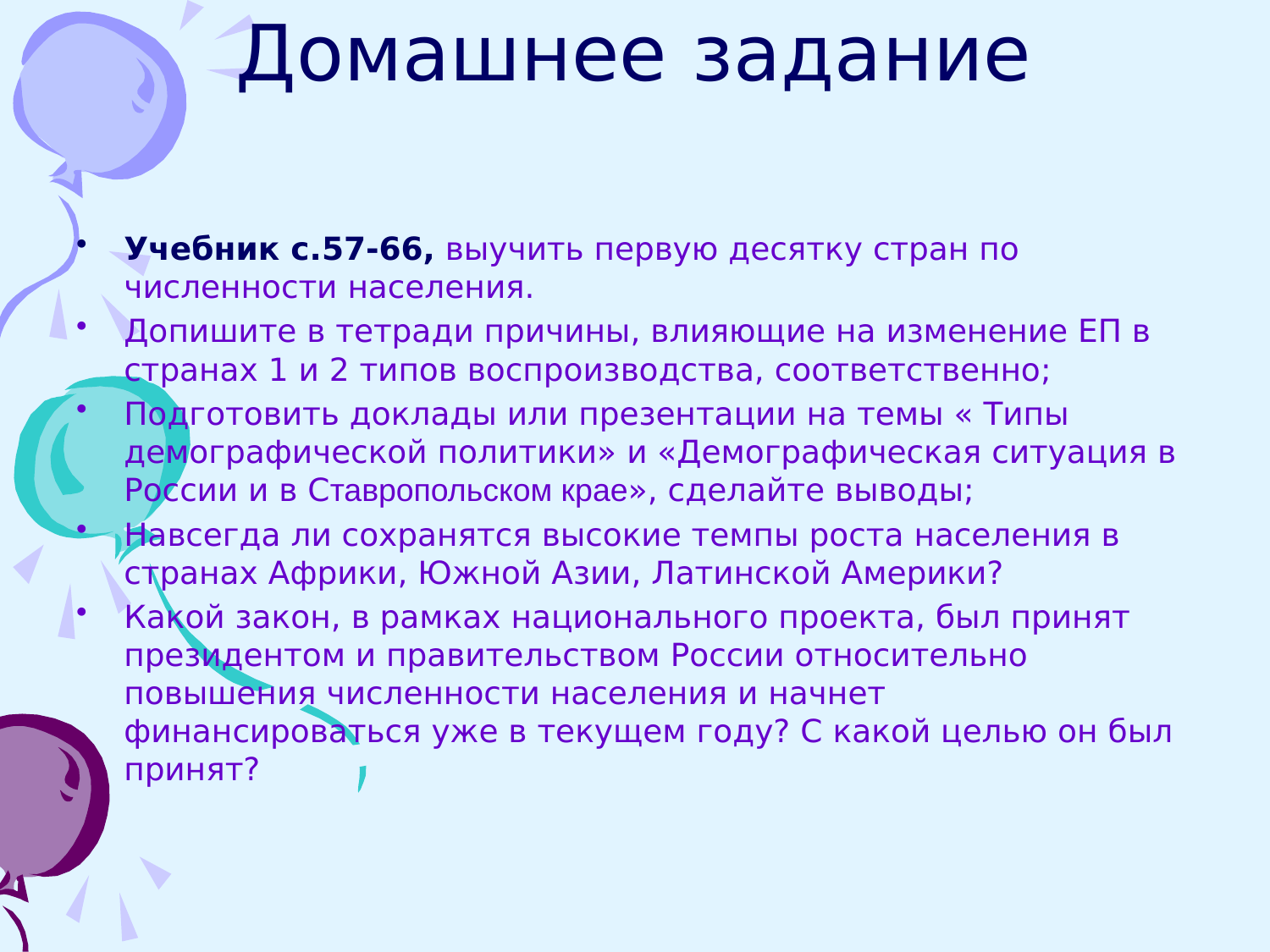

# Домашнее задание
Учебник с.57-66, выучить первую десятку стран по численности населения.
Допишите в тетради причины, влияющие на изменение ЕП в странах 1 и 2 типов воспроизводства, соответственно;
Подготовить доклады или презентации на темы « Типы демографической политики» и «Демографическая ситуация в России и в Ставропольском крае», сделайте выводы;
Навсегда ли сохранятся высокие темпы роста населения в странах Африки, Южной Азии, Латинской Америки?
Какой закон, в рамках национального проекта, был принят президентом и правительством России относительно повышения численности населения и начнет финансироваться уже в текущем году? С какой целью он был принят?